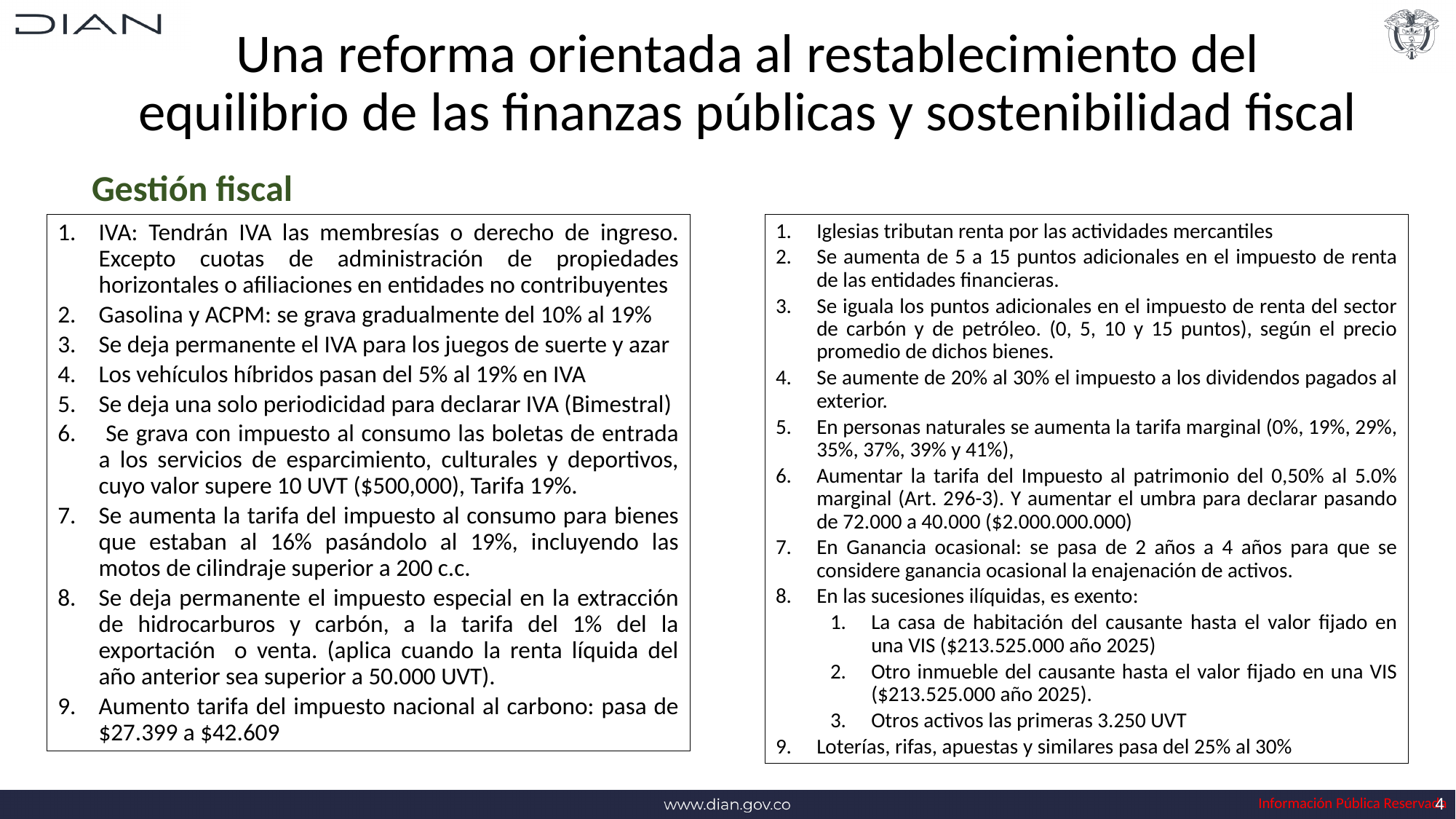

# Una reforma orientada al restablecimiento del equilibrio de las finanzas públicas y sostenibilidad fiscal
Gestión fiscal
IVA: Tendrán IVA las membresías o derecho de ingreso. Excepto cuotas de administración de propiedades horizontales o afiliaciones en entidades no contribuyentes
Gasolina y ACPM: se grava gradualmente del 10% al 19%
Se deja permanente el IVA para los juegos de suerte y azar
Los vehículos híbridos pasan del 5% al 19% en IVA
Se deja una solo periodicidad para declarar IVA (Bimestral)
 Se grava con impuesto al consumo las boletas de entrada a los servicios de esparcimiento, culturales y deportivos, cuyo valor supere 10 UVT ($500,000), Tarifa 19%.
Se aumenta la tarifa del impuesto al consumo para bienes que estaban al 16% pasándolo al 19%, incluyendo las motos de cilindraje superior a 200 c.c.
Se deja permanente el impuesto especial en la extracción de hidrocarburos y carbón, a la tarifa del 1% del la exportación  o venta. (aplica cuando la renta líquida del año anterior sea superior a 50.000 UVT).
Aumento tarifa del impuesto nacional al carbono: pasa de $27.399 a $42.609
Iglesias tributan renta por las actividades mercantiles
Se aumenta de 5 a 15 puntos adicionales en el impuesto de renta de las entidades financieras.
Se iguala los puntos adicionales en el impuesto de renta del sector de carbón y de petróleo. (0, 5, 10 y 15 puntos), según el precio promedio de dichos bienes.
Se aumente de 20% al 30% el impuesto a los dividendos pagados al exterior.
En personas naturales se aumenta la tarifa marginal (0%, 19%, 29%, 35%, 37%, 39% y 41%),
Aumentar la tarifa del Impuesto al patrimonio del 0,50% al 5.0% marginal (Art. 296-3). Y aumentar el umbra para declarar pasando de 72.000 a 40.000 ($2.000.000.000)
En Ganancia ocasional: se pasa de 2 años a 4 años para que se considere ganancia ocasional la enajenación de activos.
En las sucesiones ilíquidas, es exento:
La casa de habitación del causante hasta el valor fijado en una VIS ($213.525.000 año 2025)
Otro inmueble del causante hasta el valor fijado en una VIS ($213.525.000 año 2025).
Otros activos las primeras 3.250 UVT
Loterías, rifas, apuestas y similares pasa del 25% al 30%
4